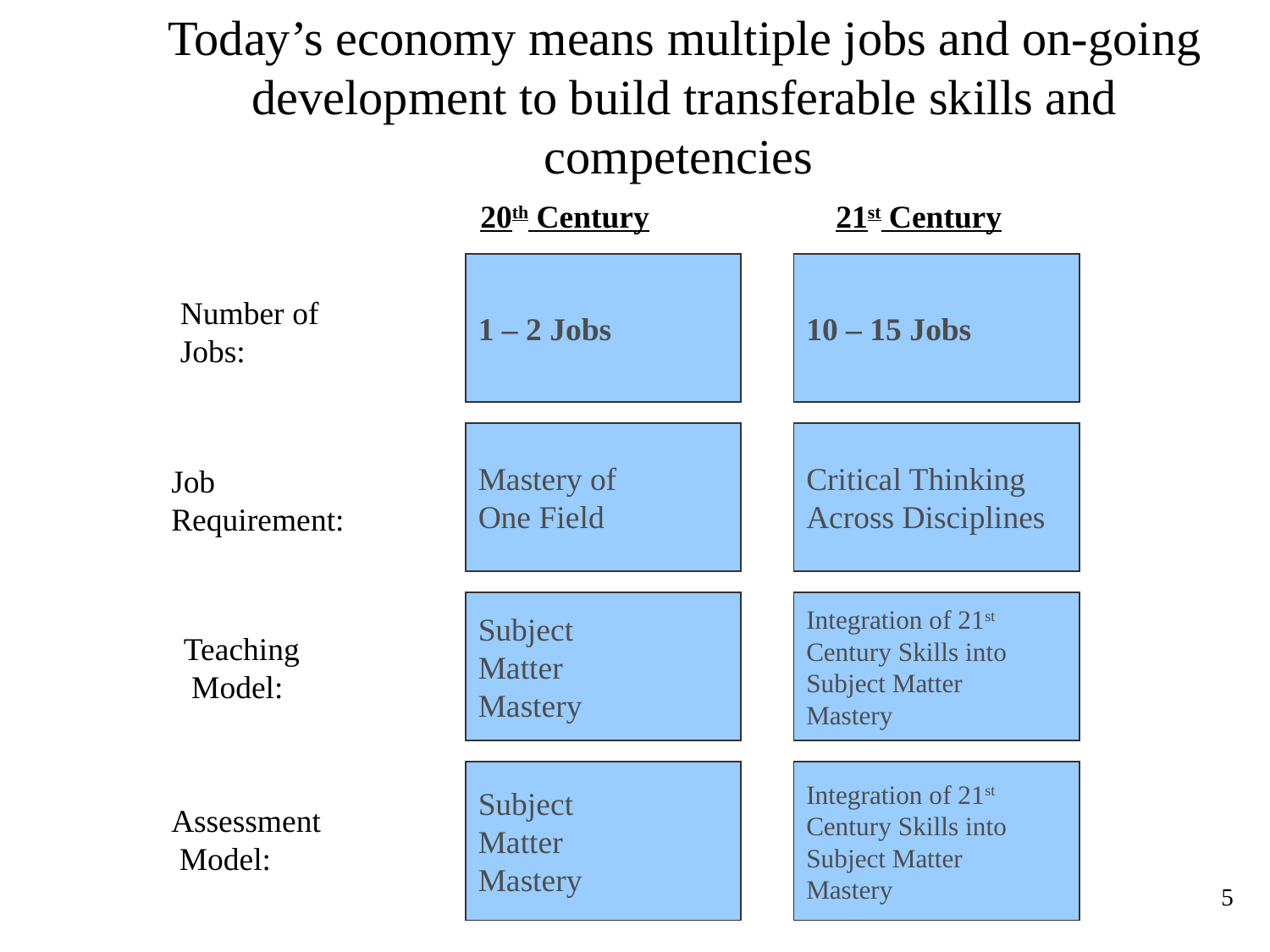

Today’s economy means multiple jobs and on-going development to build transferable skills and competencies
20th Century
21st Century
1 – 2 Jobs
10 – 15 Jobs
Number of
Jobs:
Mastery of
One Field
Critical Thinking Across Disciplines
Job
Requirement:
Subject
Matter
Mastery
Integration of 21st
Century Skills into
Subject Matter
Mastery
Teaching
 Model:
Subject
Matter
Mastery
Integration of 21st
Century Skills into
Subject Matter
Mastery
Assessment
 Model:
5